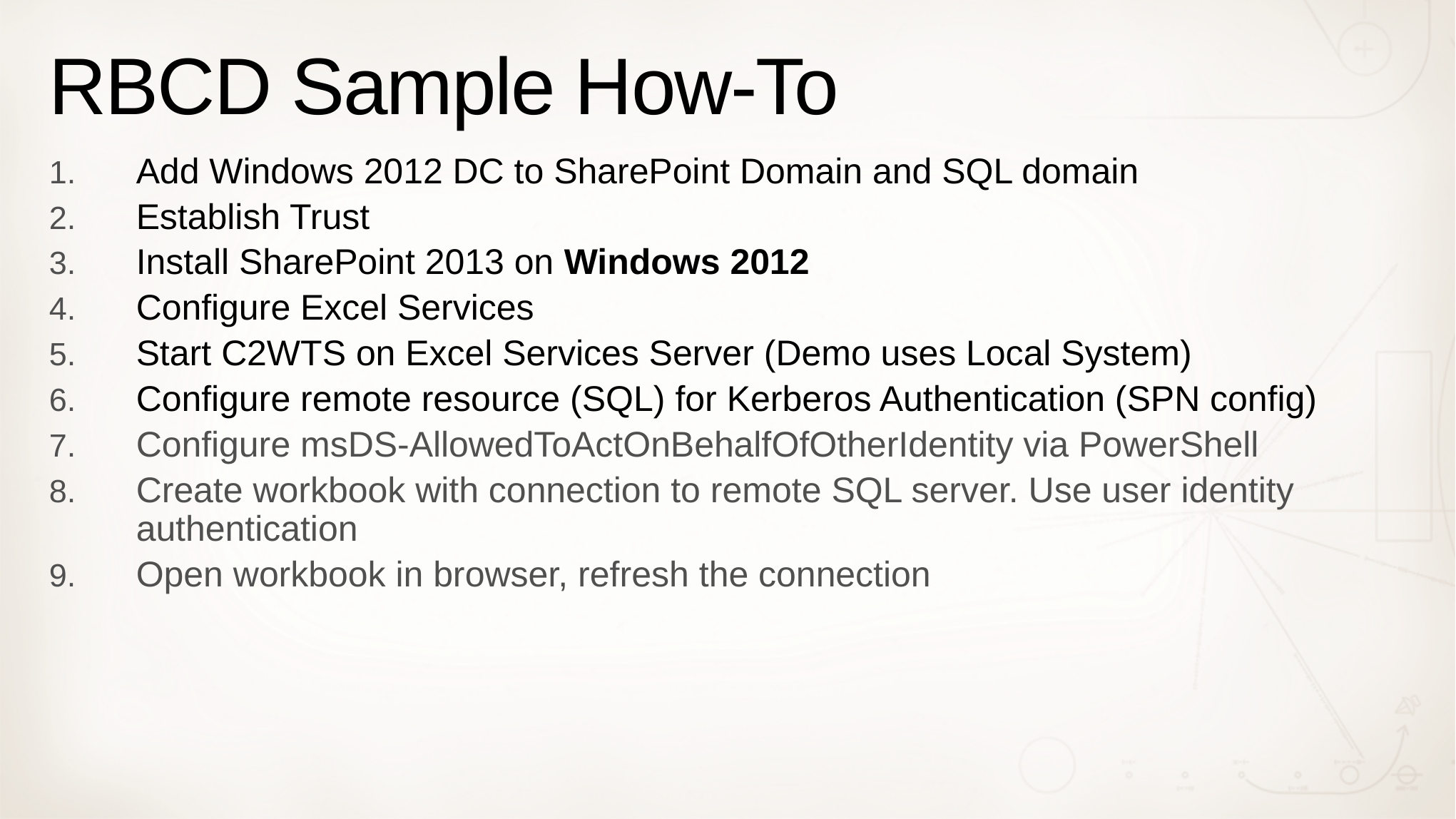

# RBCD Sample How-To
Add Windows 2012 DC to SharePoint Domain and SQL domain
Establish Trust
Install SharePoint 2013 on Windows 2012
Configure Excel Services
Start C2WTS on Excel Services Server (Demo uses Local System)
Configure remote resource (SQL) for Kerberos Authentication (SPN config)
Configure msDS-AllowedToActOnBehalfOfOtherIdentity via PowerShell
Create workbook with connection to remote SQL server. Use user identity authentication
Open workbook in browser, refresh the connection